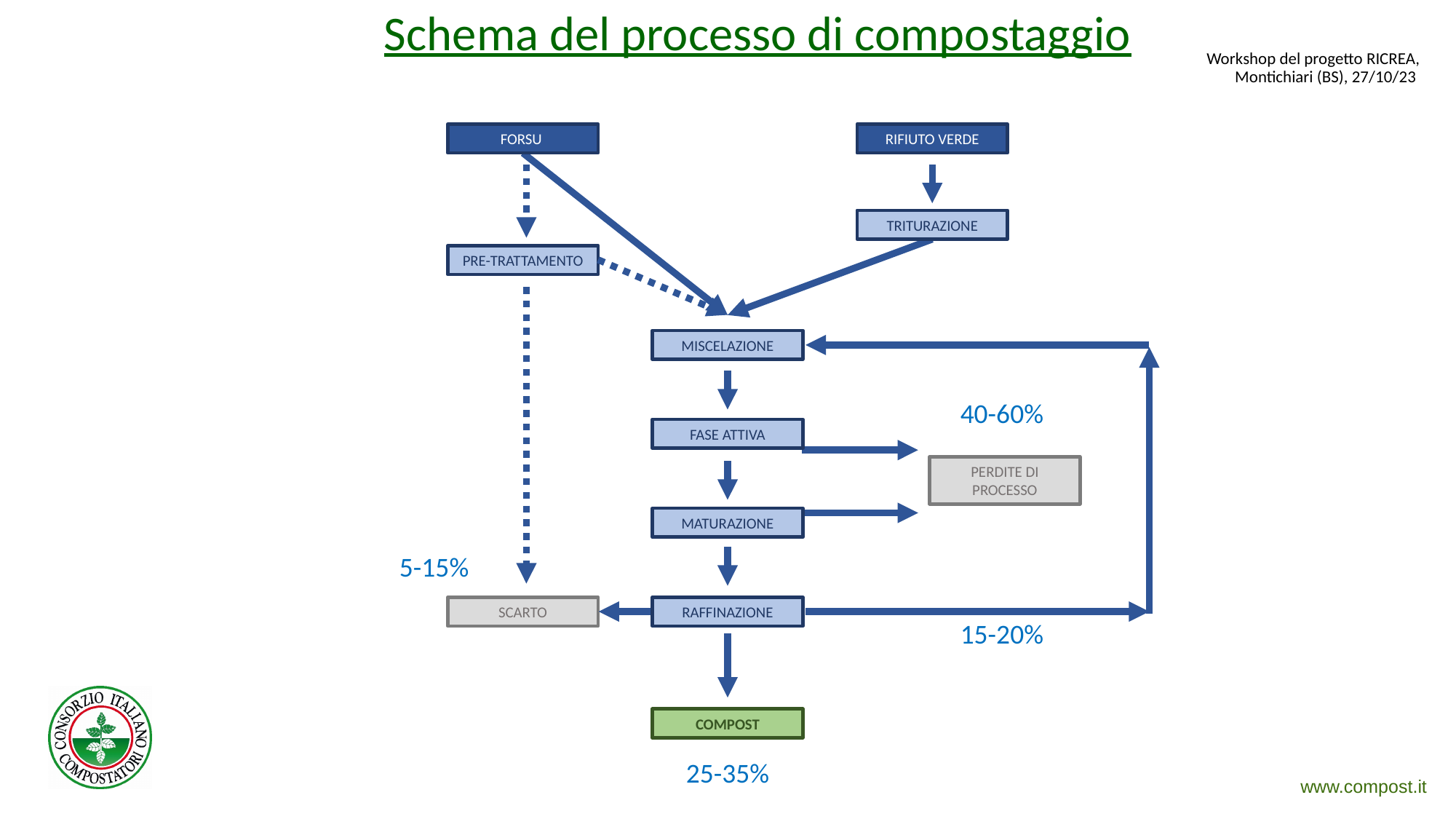

Schema del processo di compostaggio
Workshop del progetto RICREA, Montichiari (BS), 27/10/23
FORSU
RIFIUTO VERDE
TRITURAZIONE
PRE-TRATTAMENTO
MISCELAZIONE
40-60%
FASE ATTIVA
PERDITE DI PROCESSO
MATURAZIONE
5-15%
SCARTO
RAFFINAZIONE
15-20%
COMPOST
25-35%